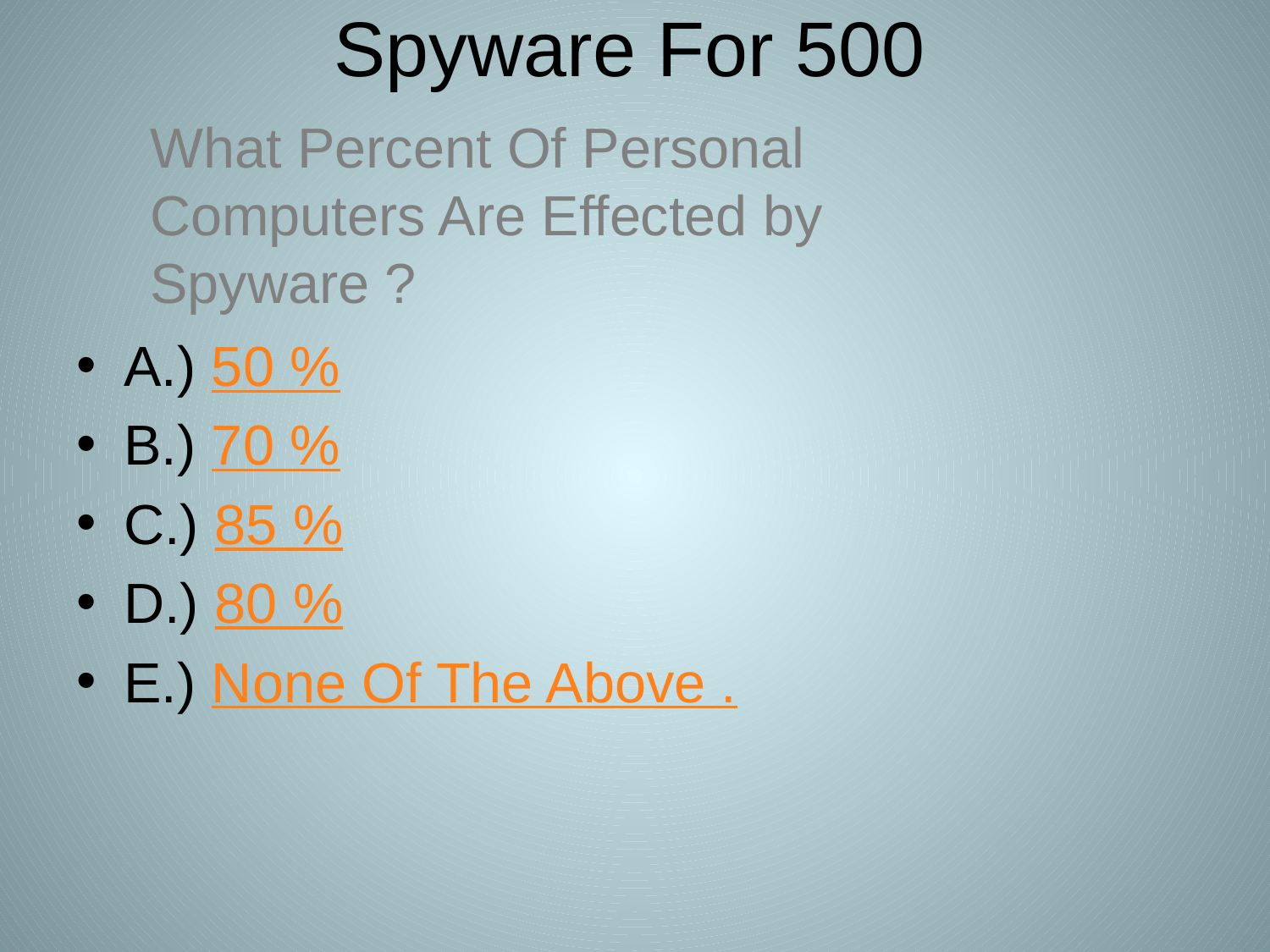

# Spyware For 500
What Percent Of Personal Computers Are Effected by Spyware ?
A.) 50 %
B.) 70 %
C.) 85 %
D.) 80 %
E.) None Of The Above .